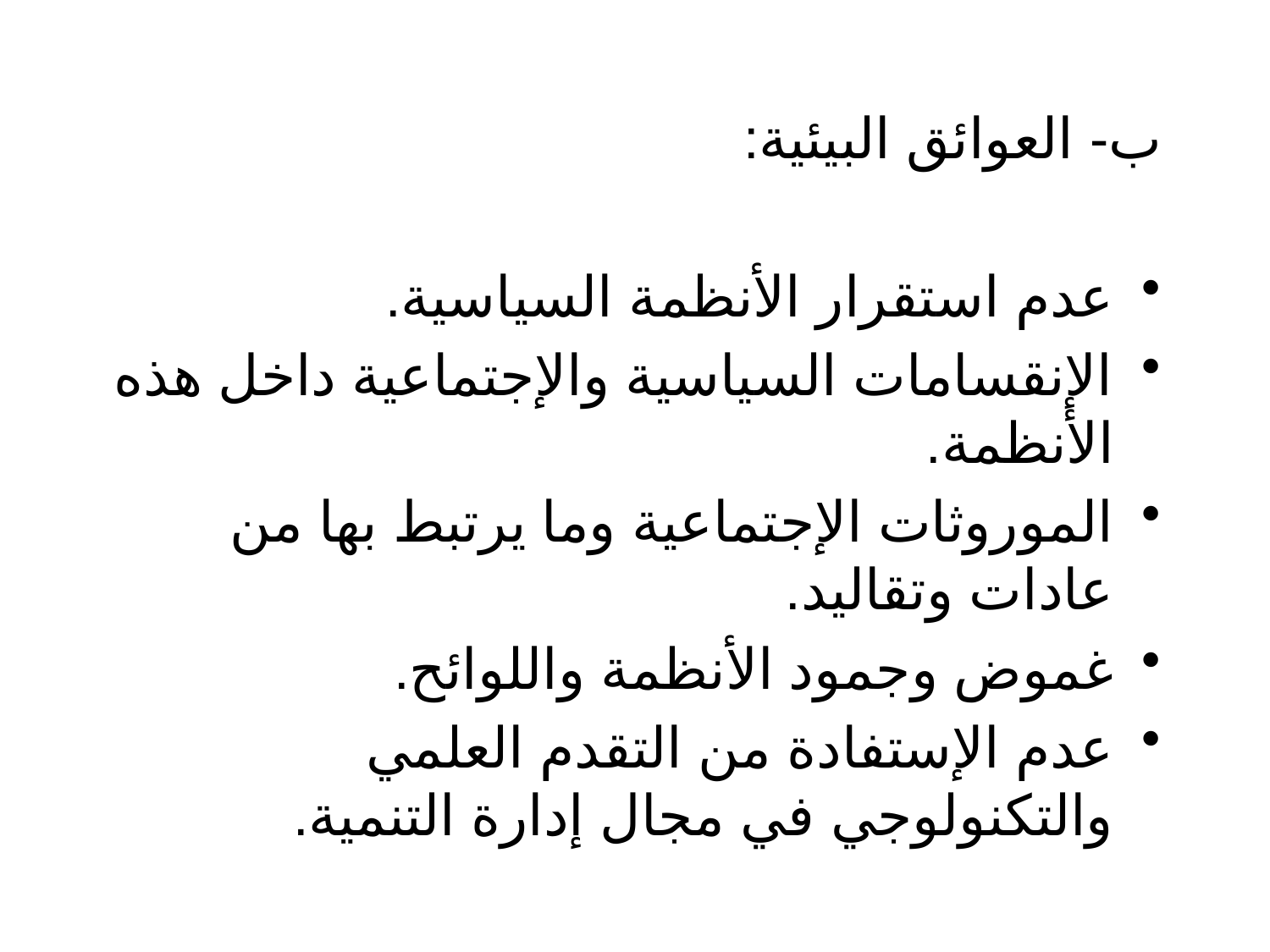

ب- العوائق البيئية:

عدم استقرار الأنظمة السياسية.
الإنقسامات السياسية والإجتماعية داخل هذه الأنظمة.
الموروثات الإجتماعية وما يرتبط بها من عادات وتقاليد.
غموض وجمود الأنظمة واللوائح.
عدم الإستفادة من التقدم العلمي والتكنولوجي في مجال إدارة التنمية.